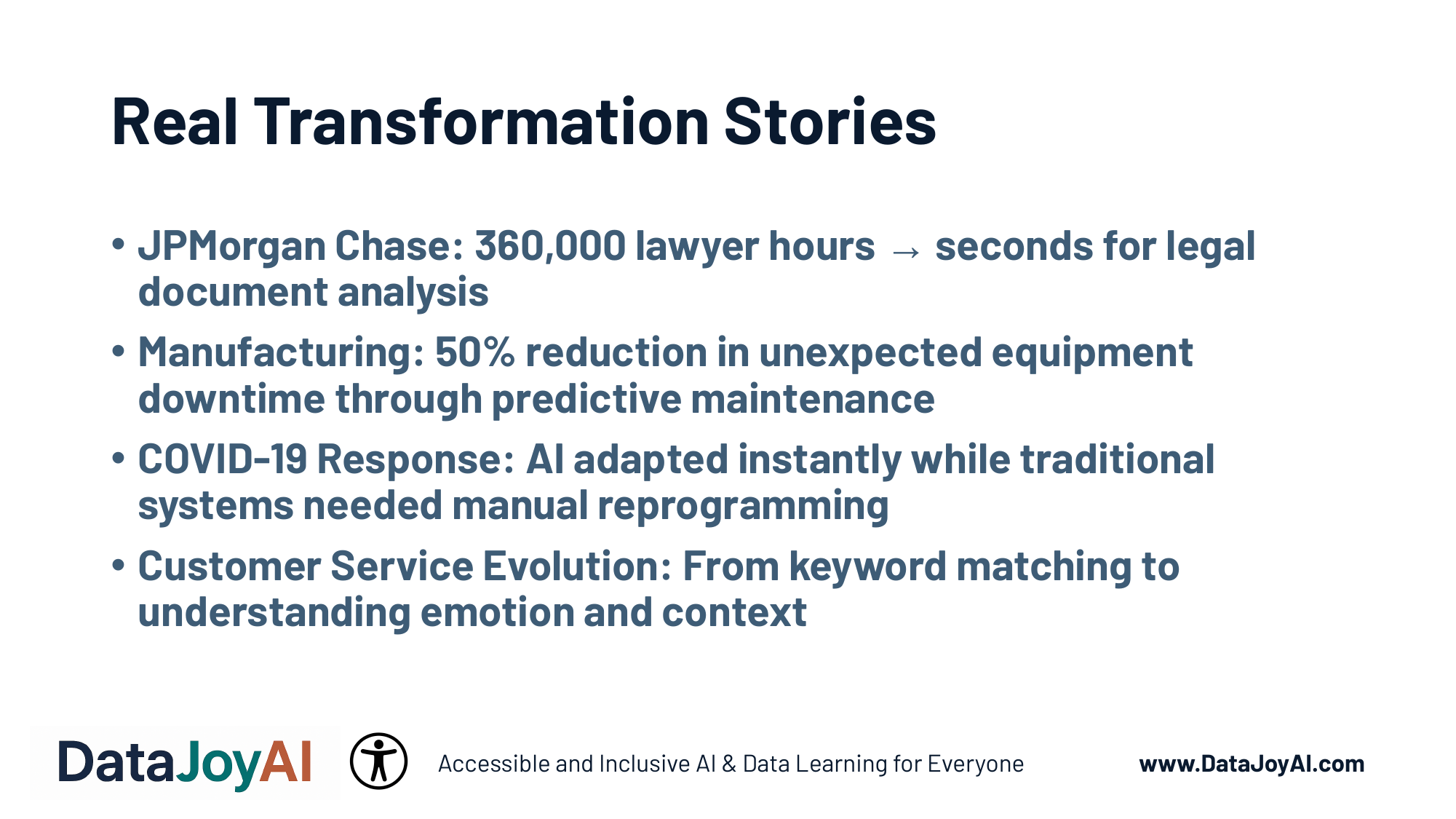

# Real Transformation Stories
JPMorgan Chase: 360,000 lawyer hours → seconds for legal document analysis
Manufacturing: 50% reduction in unexpected equipment downtime through predictive maintenance
COVID-19 Response: AI adapted instantly while traditional systems needed manual reprogramming
Customer Service Evolution: From keyword matching to understanding emotion and context